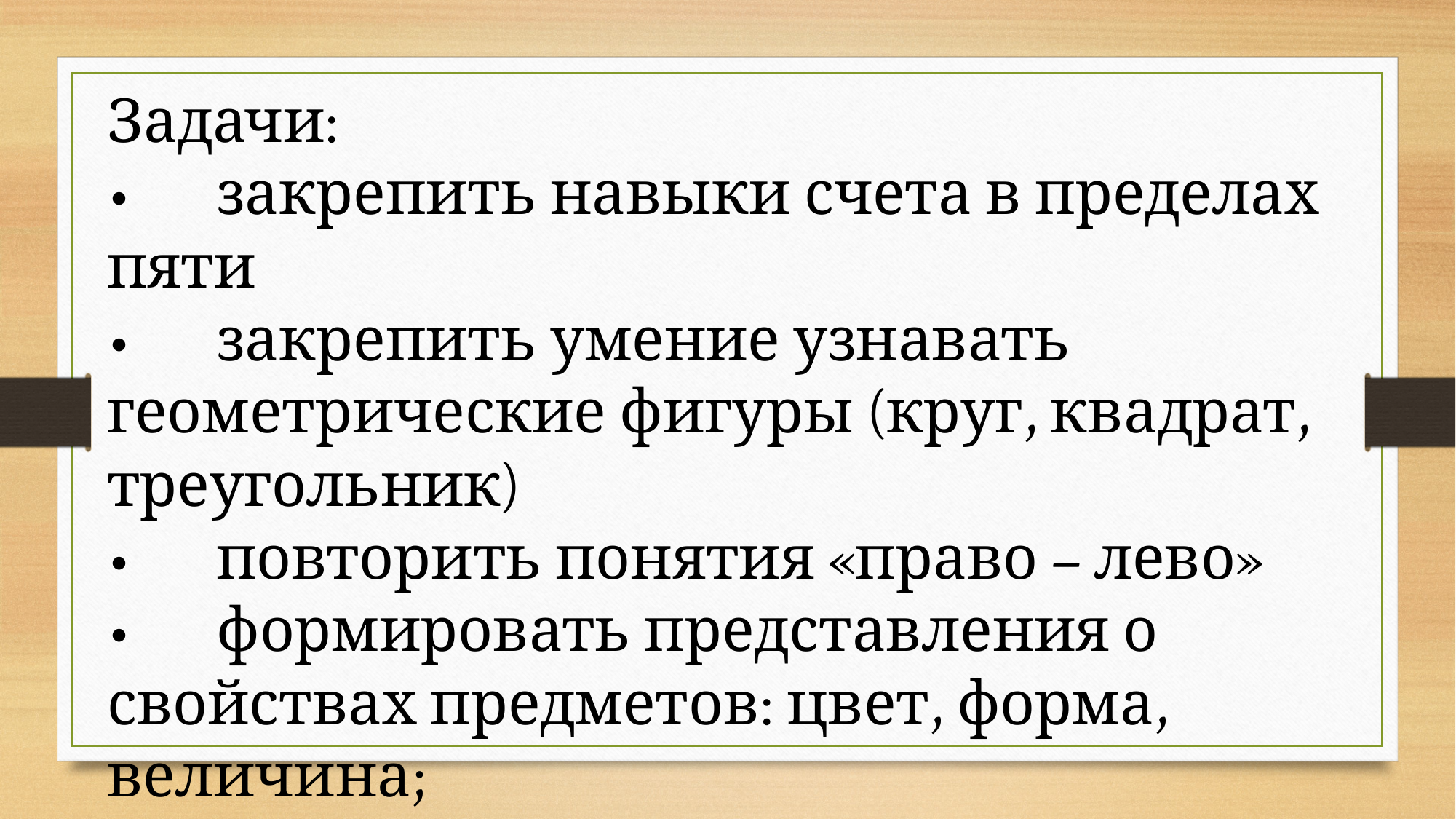

Задачи:
•	закрепить навыки счета в пределах пяти
•	закрепить умение узнавать геометрические фигуры (круг, квадрат, треугольник)
•	повторить понятия «право – лево»
•	формировать представления о свойствах предметов: цвет, форма, величина;
•	создавать условия для развивать мышления, памяти, внимания, мелкой моторики